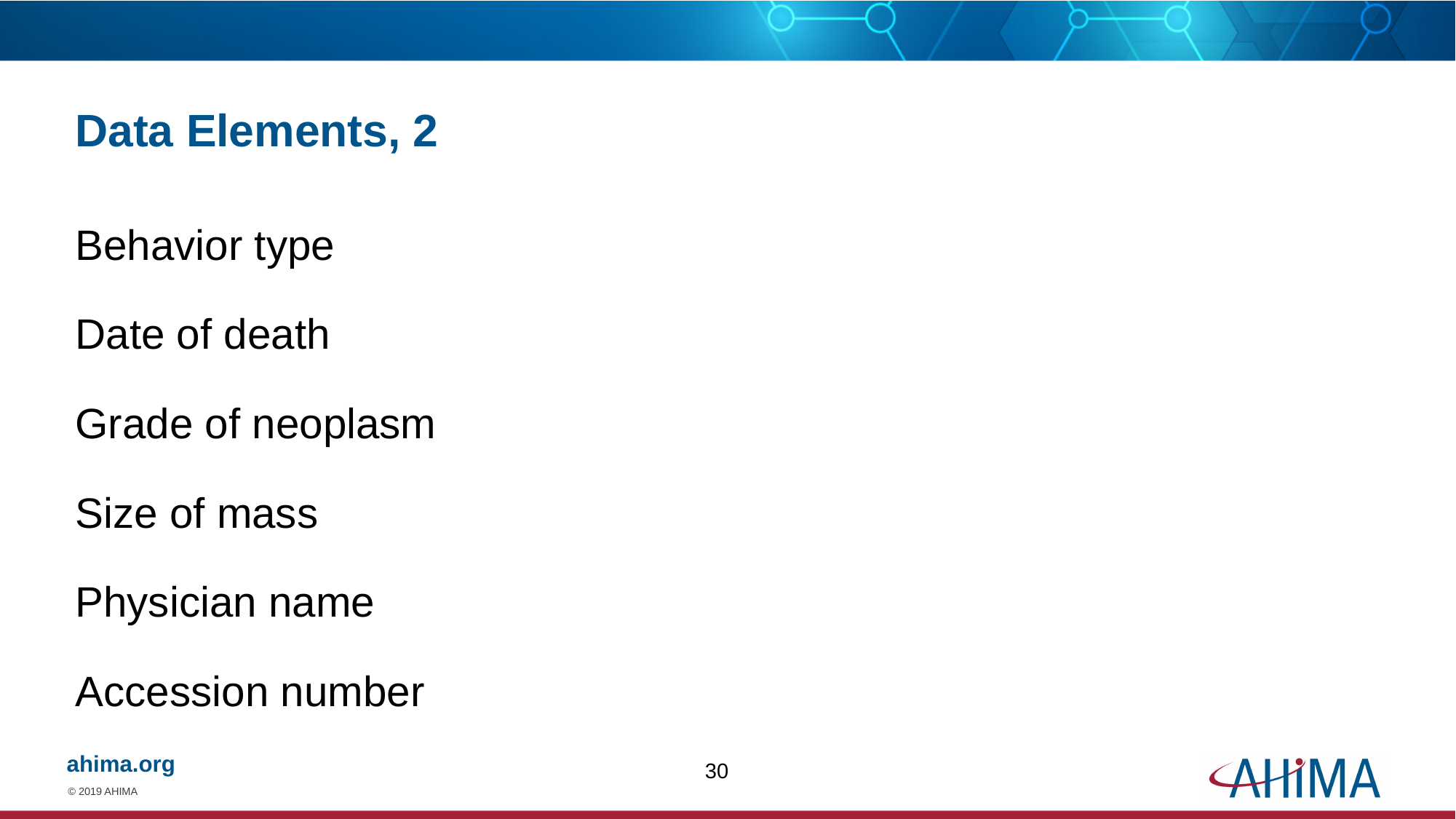

# Data Elements, 2
Behavior type

Date of death

Grade of neoplasm

Size of mass

Physician name

Accession number